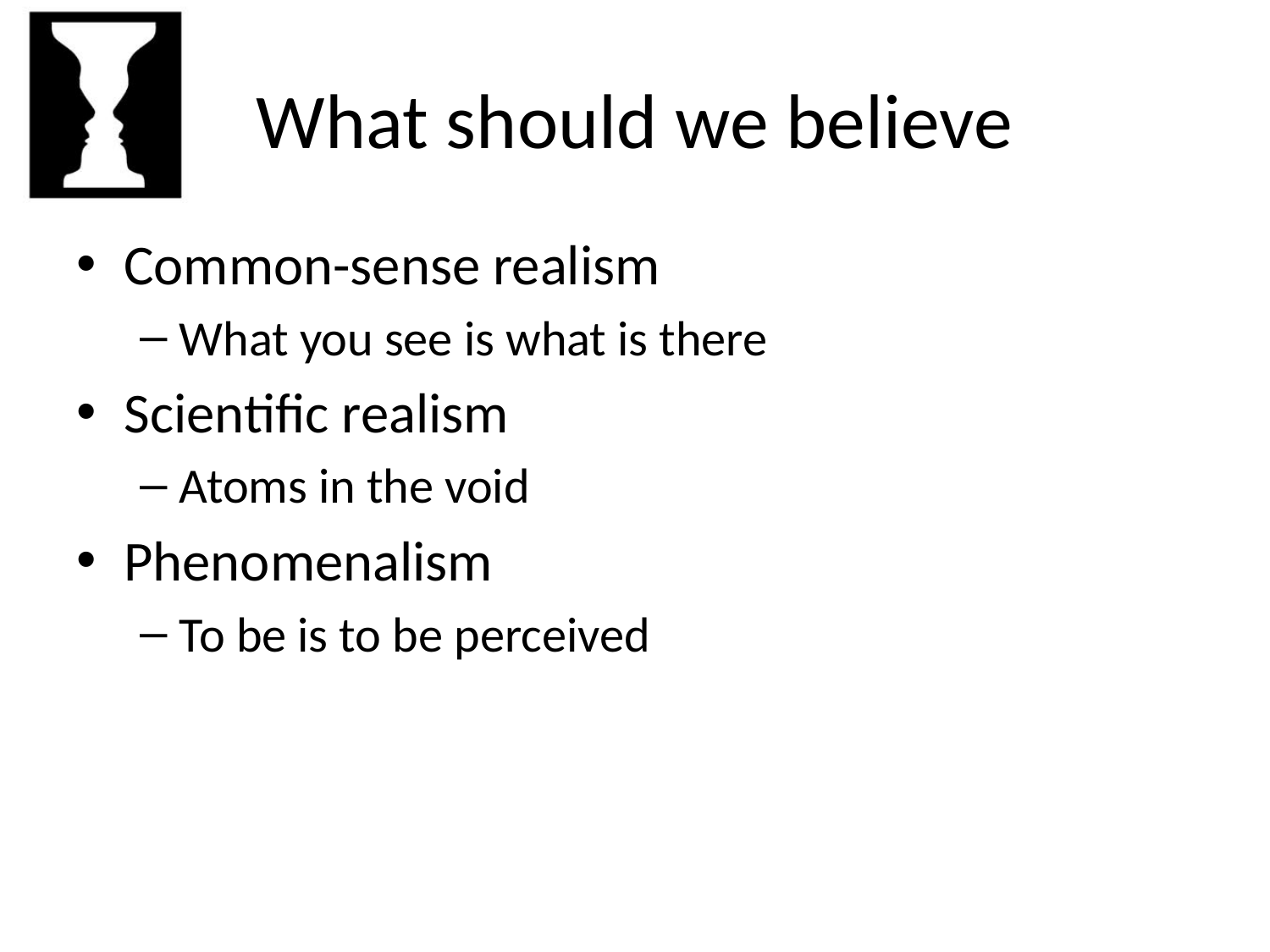

# What should we believe
Common-sense realism
What you see is what is there
Scientific realism
Atoms in the void
Phenomenalism
To be is to be perceived